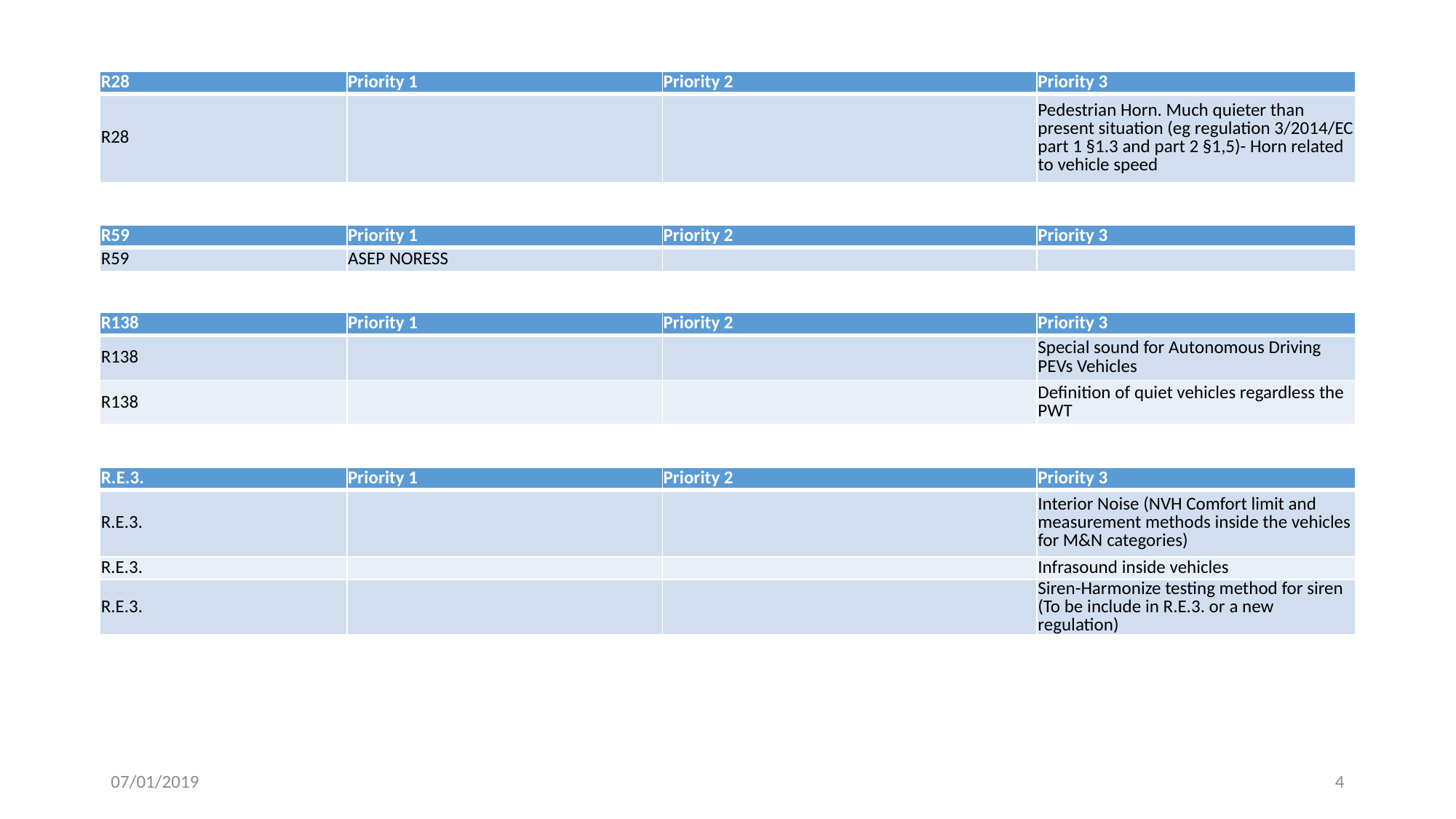

| R28 | Priority 1 | Priority 2 | Priority 3 |
| --- | --- | --- | --- |
| R28 |  |  | Pedestrian Horn. Much quieter than present situation (eg regulation 3/2014/EC part 1 §1.3 and part 2 §1,5)- Horn related to vehicle speed |
| R59 | Priority 1 | Priority 2 | Priority 3 |
| --- | --- | --- | --- |
| R59 | ASEP NORESS |  |  |
| R138 | Priority 1 | Priority 2 | Priority 3 |
| --- | --- | --- | --- |
| R138 |  |  | Special sound for Autonomous Driving PEVs Vehicles |
| R138 |  |  | Definition of quiet vehicles regardless the PWT |
| R.E.3. | Priority 1 | Priority 2 | Priority 3 |
| --- | --- | --- | --- |
| R.E.3. |  |  | Interior Noise (NVH Comfort limit and measurement methods inside the vehicles for M&N categories) |
| R.E.3. |  |  | Infrasound inside vehicles |
| R.E.3. |  |  | Siren-Harmonize testing method for siren (To be include in R.E.3. or a new regulation) |
07/01/2019

4